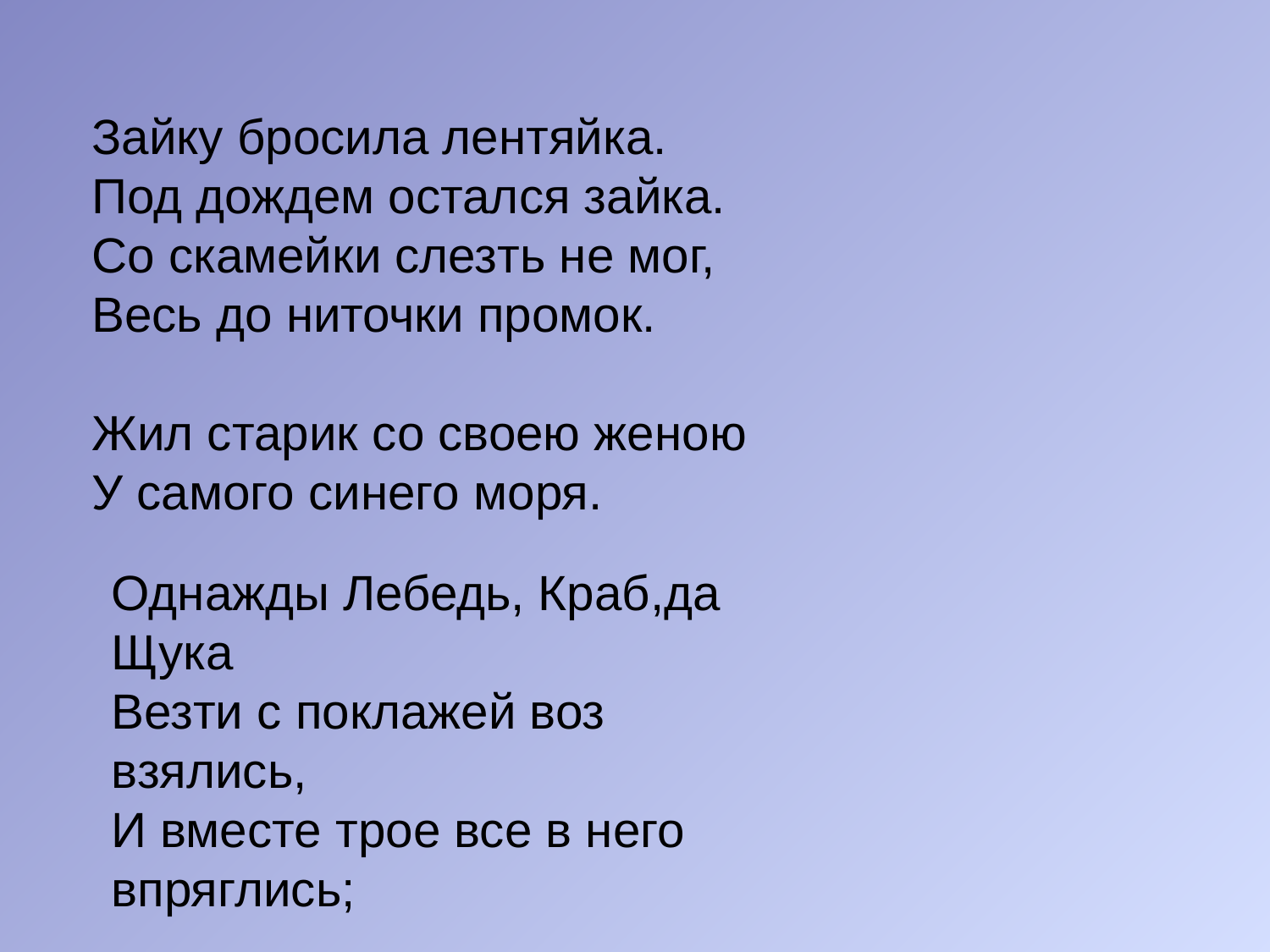

Зайку бросила лентяйка. 
Под дождем остался зайка. 
Со скамейки слезть не мог, 
Весь до ниточки промок.
Жил старик со своею женою 
У самого синего моря.

Однажды Лебедь, Краб,да Щука 
Везти с поклажей воз взялись, 
И вместе трое все в него впряглись;